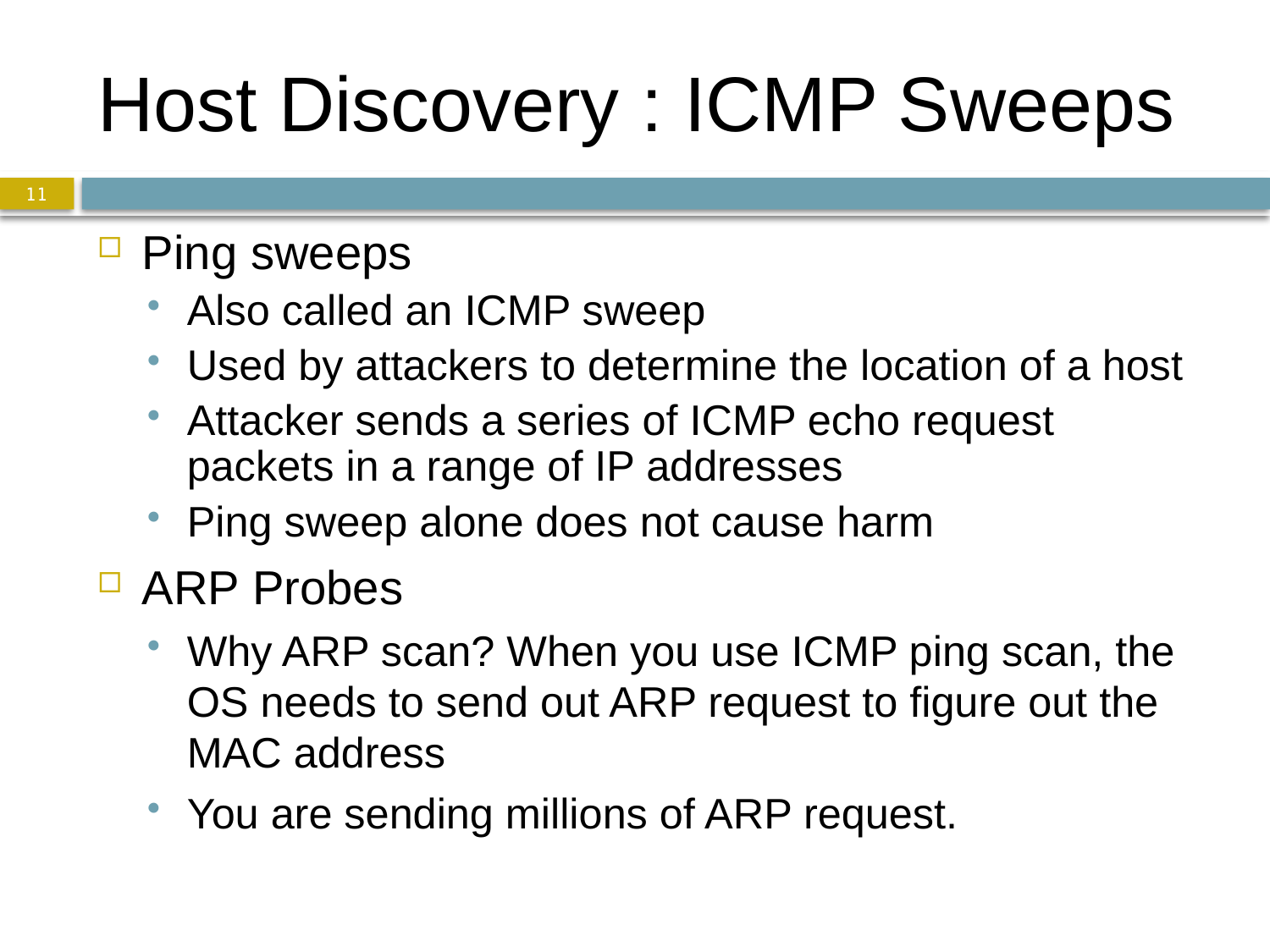

# Host Discovery : ICMP Sweeps
11
Ping sweeps
Also called an ICMP sweep
Used by attackers to determine the location of a host
Attacker sends a series of ICMP echo request packets in a range of IP addresses
Ping sweep alone does not cause harm
ARP Probes
Why ARP scan? When you use ICMP ping scan, the OS needs to send out ARP request to figure out the MAC address
You are sending millions of ARP request.